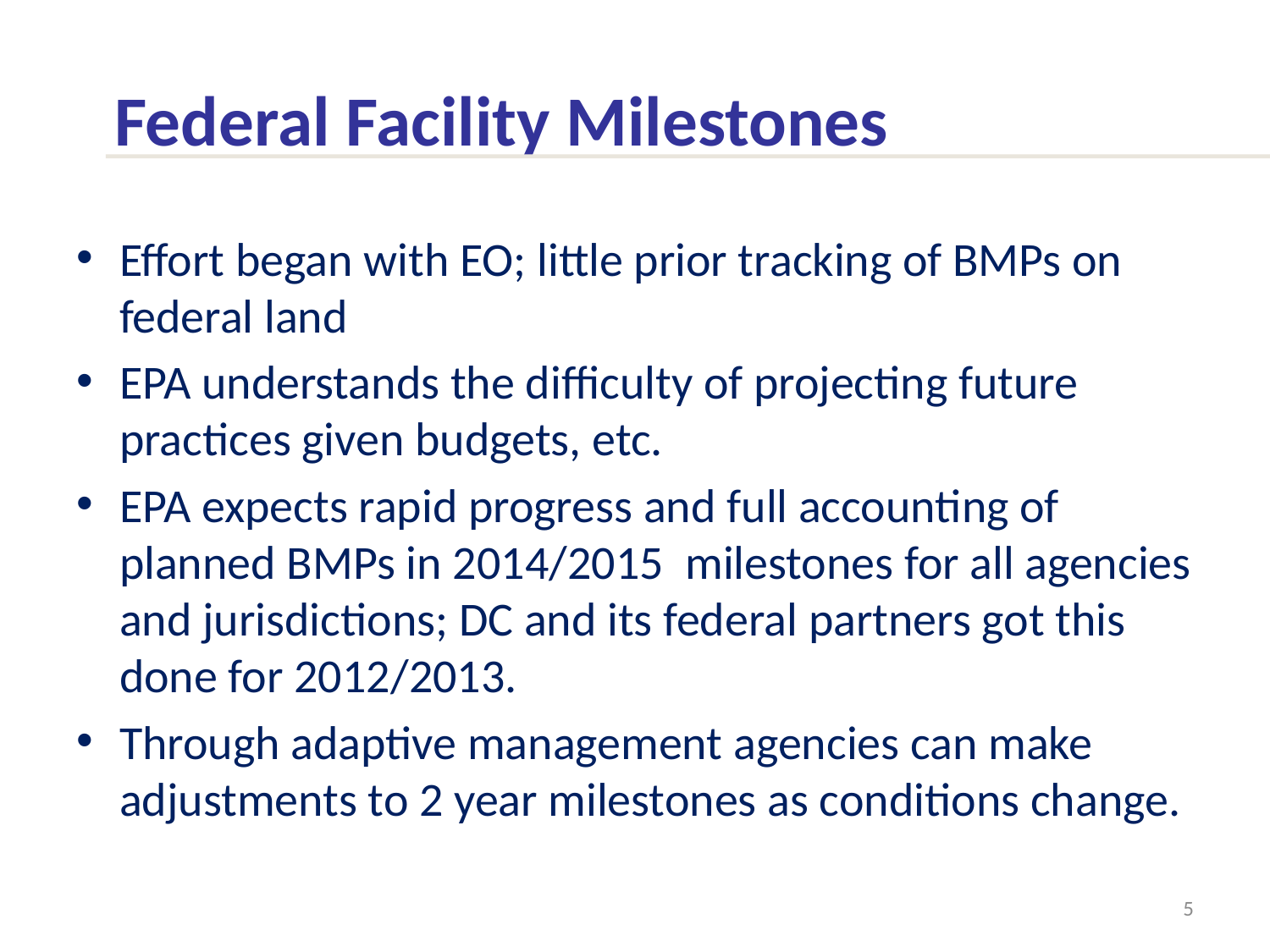

# Federal Facility Milestones

Effort began with EO; little prior tracking of BMPs on federal land
EPA understands the difficulty of projecting future practices given budgets, etc.
EPA expects rapid progress and full accounting of planned BMPs in 2014/2015  milestones for all agencies and jurisdictions; DC and its federal partners got this done for 2012/2013.
Through adaptive management agencies can make adjustments to 2 year milestones as conditions change.
5